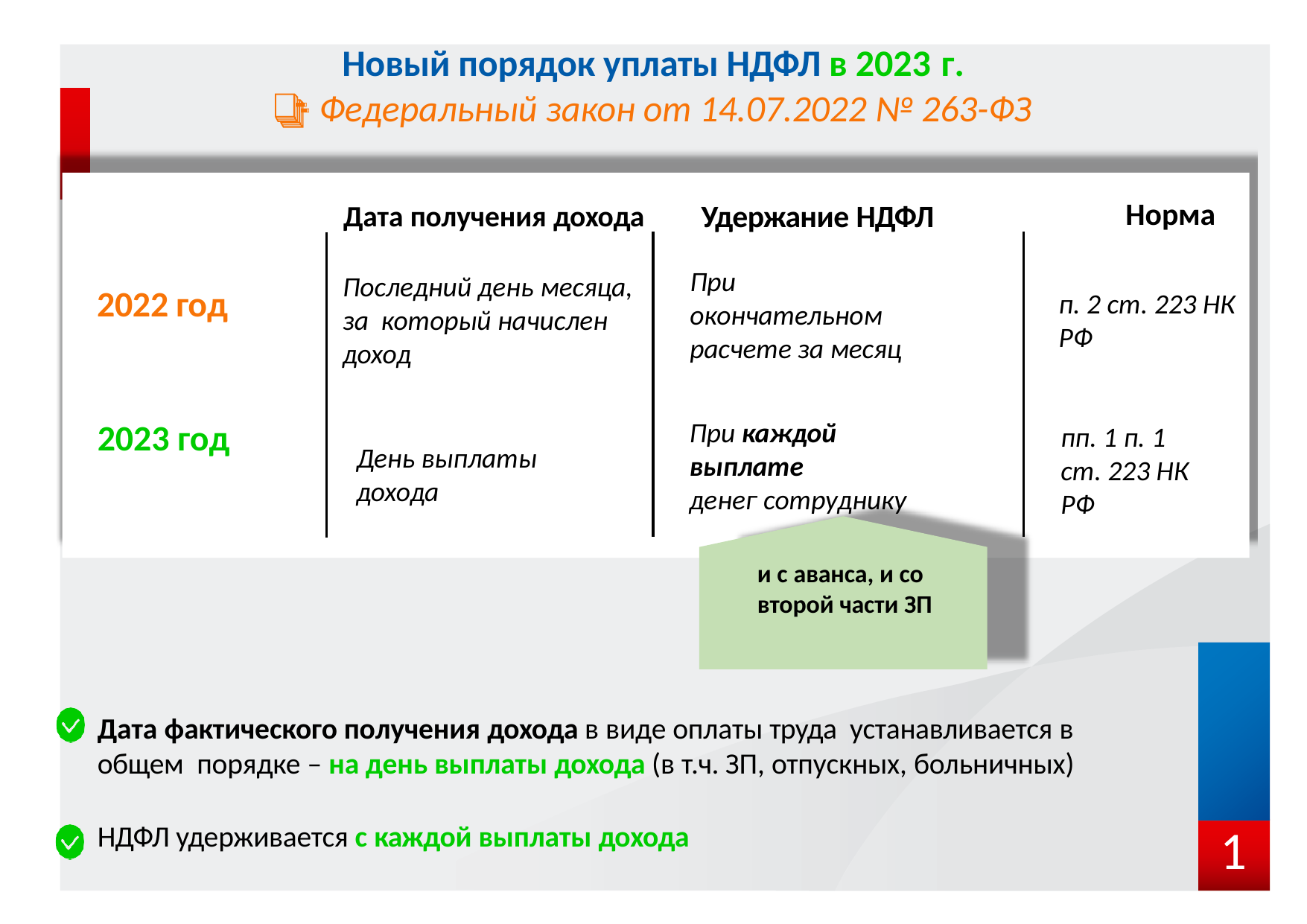

# Новый порядок уплаты НДФЛ в 2023 г.
📑 Федеральный закон от 14.07.2022 № 263-ФЗ

Норма
Удержание НДФЛ
Дата получения дохода

При окончательном
расчете за месяц
Последний день месяца, за  который начислен доход
2022 год
п. 2 ст. 223 НК РФ
При каждой выплате
денег сотруднику
2023 год
пп. 1 п. 1
ст. 223 НК РФ
День выплаты дохода

и с аванса, и со  второй части ЗП

Дата фактического получения дохода в виде оплаты труда  устанавливается в общем  порядке – на день выплаты дохода (в т.ч. ЗП, отпускных, больничных)

НДФЛ удерживается с каждой выплаты дохода
1